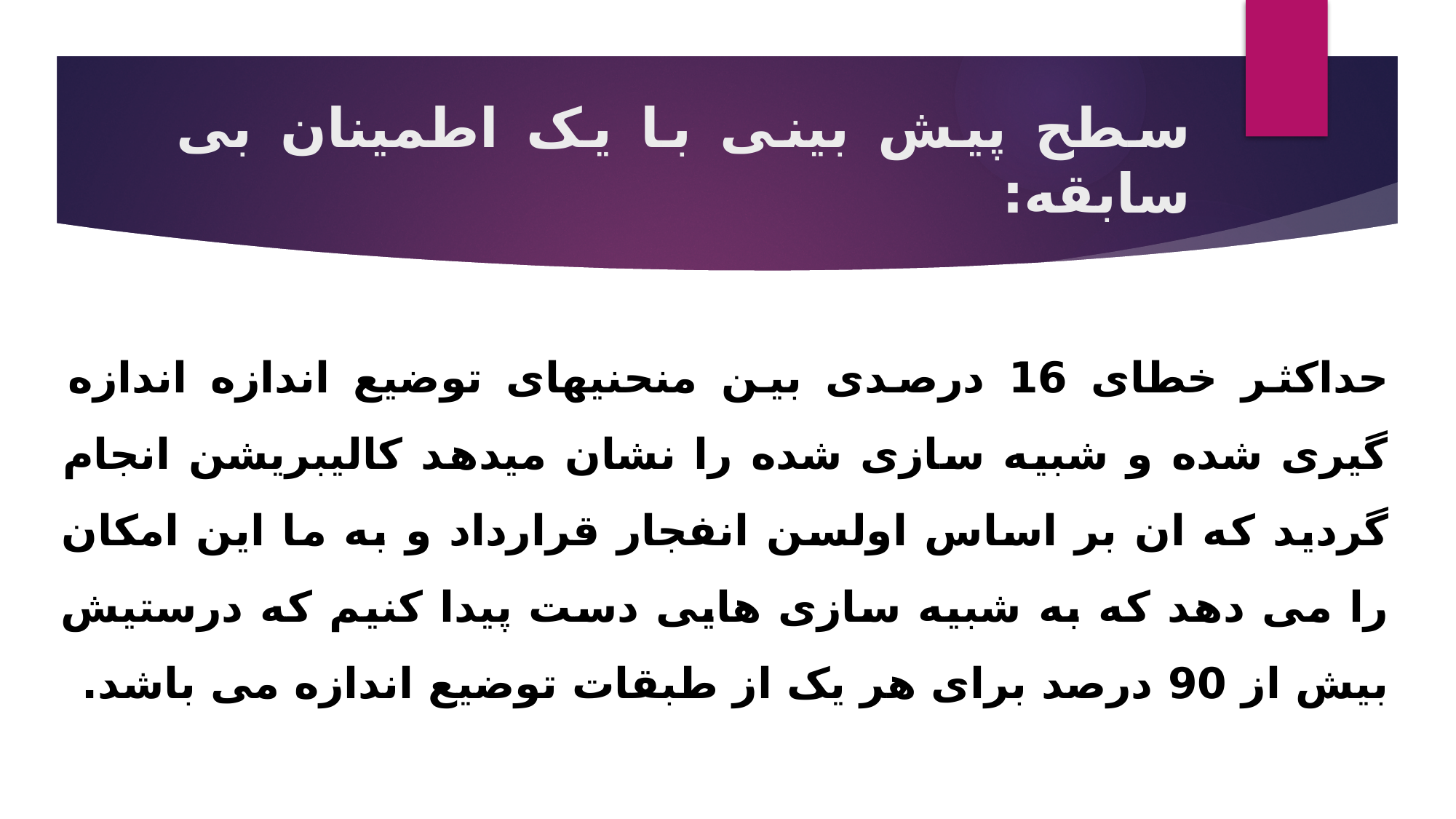

# سطح پیش بینی با یک اطمینان بی سابقه:
حداکثر خطای 16 درصدی بین منحنیهای توضیع اندازه اندازه گیری شده و شبیه سازی شده را نشان میدهد کالیبریشن انجام گردید که ان بر اساس اولسن انفجار قرارداد و به ما این امکان را می دهد که به شبیه سازی هایی دست پیدا کنیم که درستیش بیش از 90 درصد برای هر یک از طبقات توضیع اندازه می باشد.